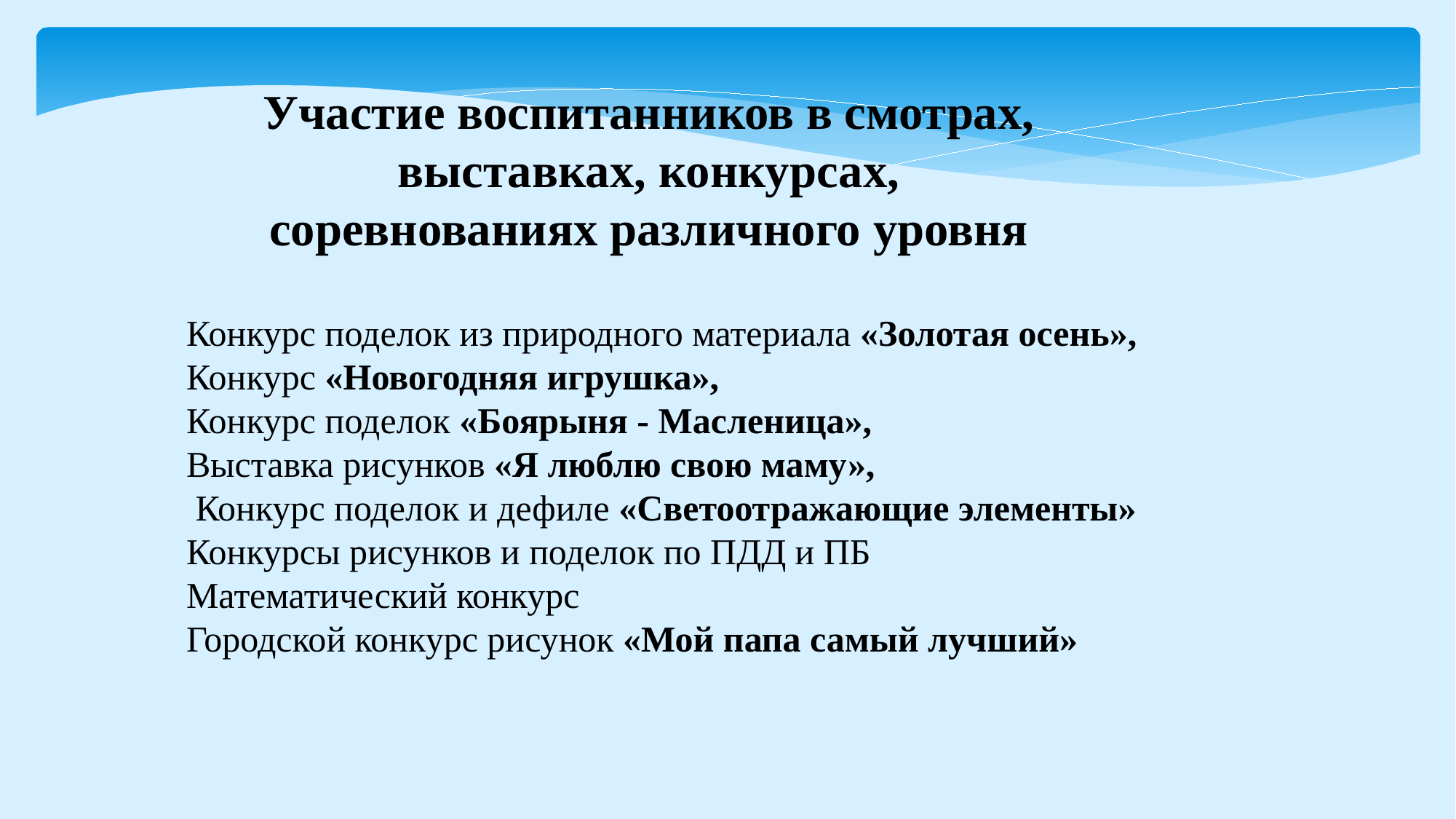

Участие воспитанников в смотрах, выставках, конкурсах, соревнованиях различного уровня
Конкурс поделок из природного материала «Золотая осень»,
Конкурс «Новогодняя игрушка»,
Конкурс поделок «Боярыня - Масленица»,
Выставка рисунков «Я люблю свою маму»,
 Конкурс поделок и дефиле «Светоотражающие элементы»
Конкурсы рисунков и поделок по ПДД и ПБ
Математический конкурс
Городской конкурс рисунок «Мой папа самый лучший»